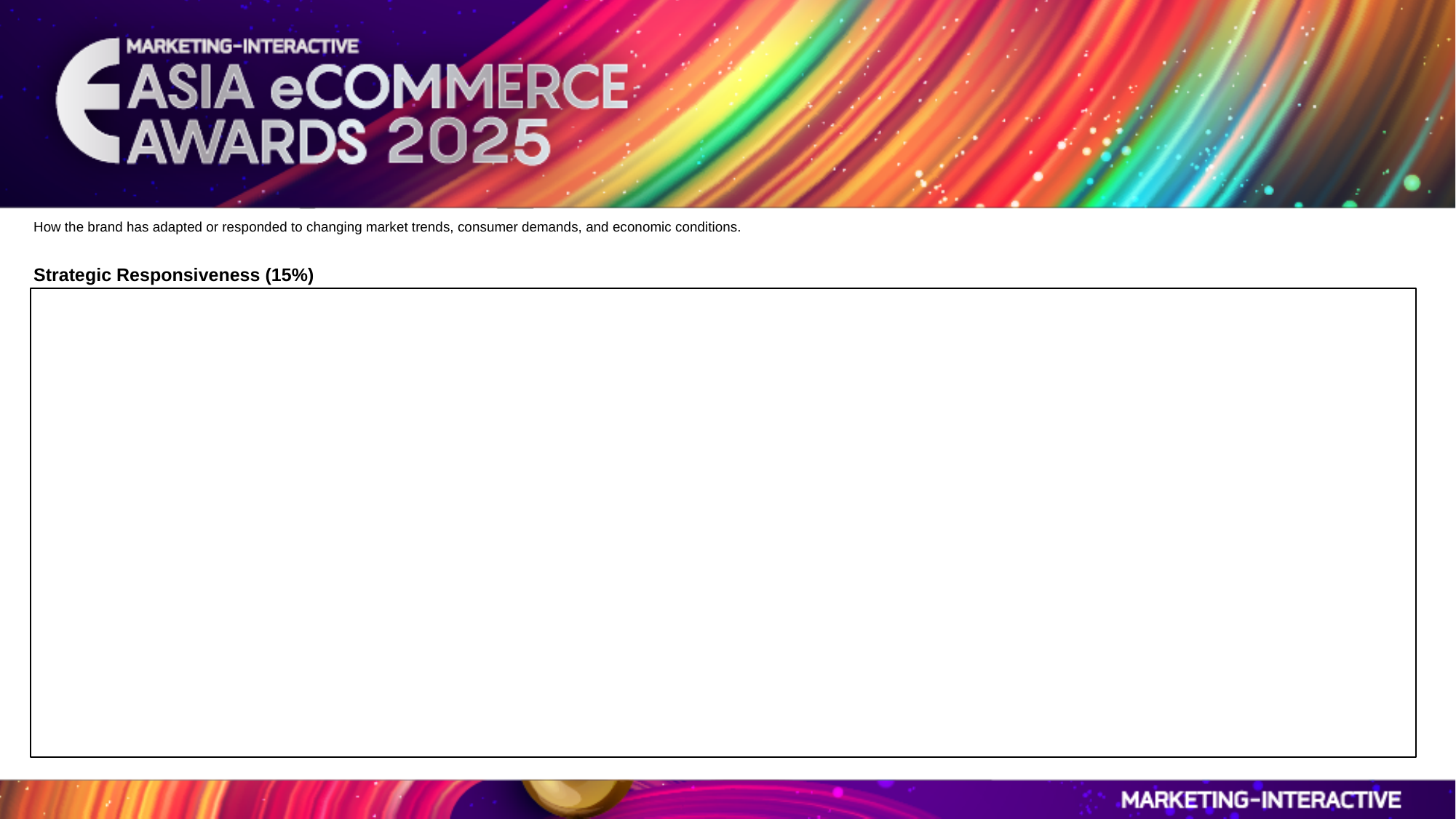

How the brand has adapted or responded to changing market trends, consumer demands, and economic conditions.

Strategic Responsiveness (15%)